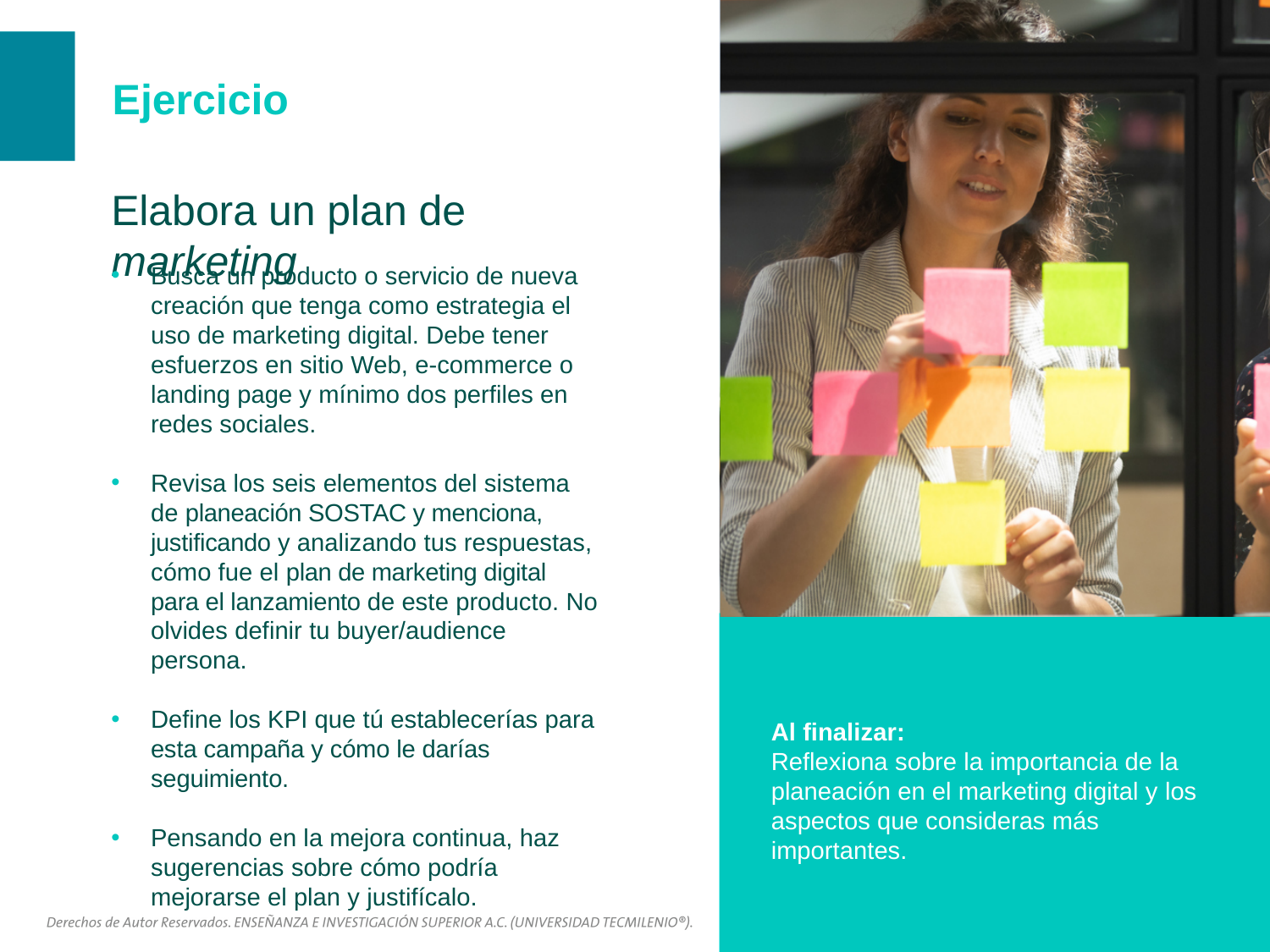

Elabora un plan de marketing
Busca un producto o servicio de nueva creación que tenga como estrategia el uso de marketing digital. Debe tener esfuerzos en sitio Web, e-commerce o landing page y mínimo dos perfiles en redes sociales.

Revisa los seis elementos del sistema de planeación SOSTAC y menciona, justificando y analizando tus respuestas, cómo fue el plan de marketing digital para el lanzamiento de este producto. No olvides definir tu buyer/audience persona.

Define los KPI que tú establecerías para esta campaña y cómo le darías seguimiento.

Pensando en la mejora continua, haz sugerencias sobre cómo podría mejorarse el plan y justifícalo.
Al finalizar:
Reflexiona sobre la importancia de la planeación en el marketing digital y los aspectos que consideras más importantes.